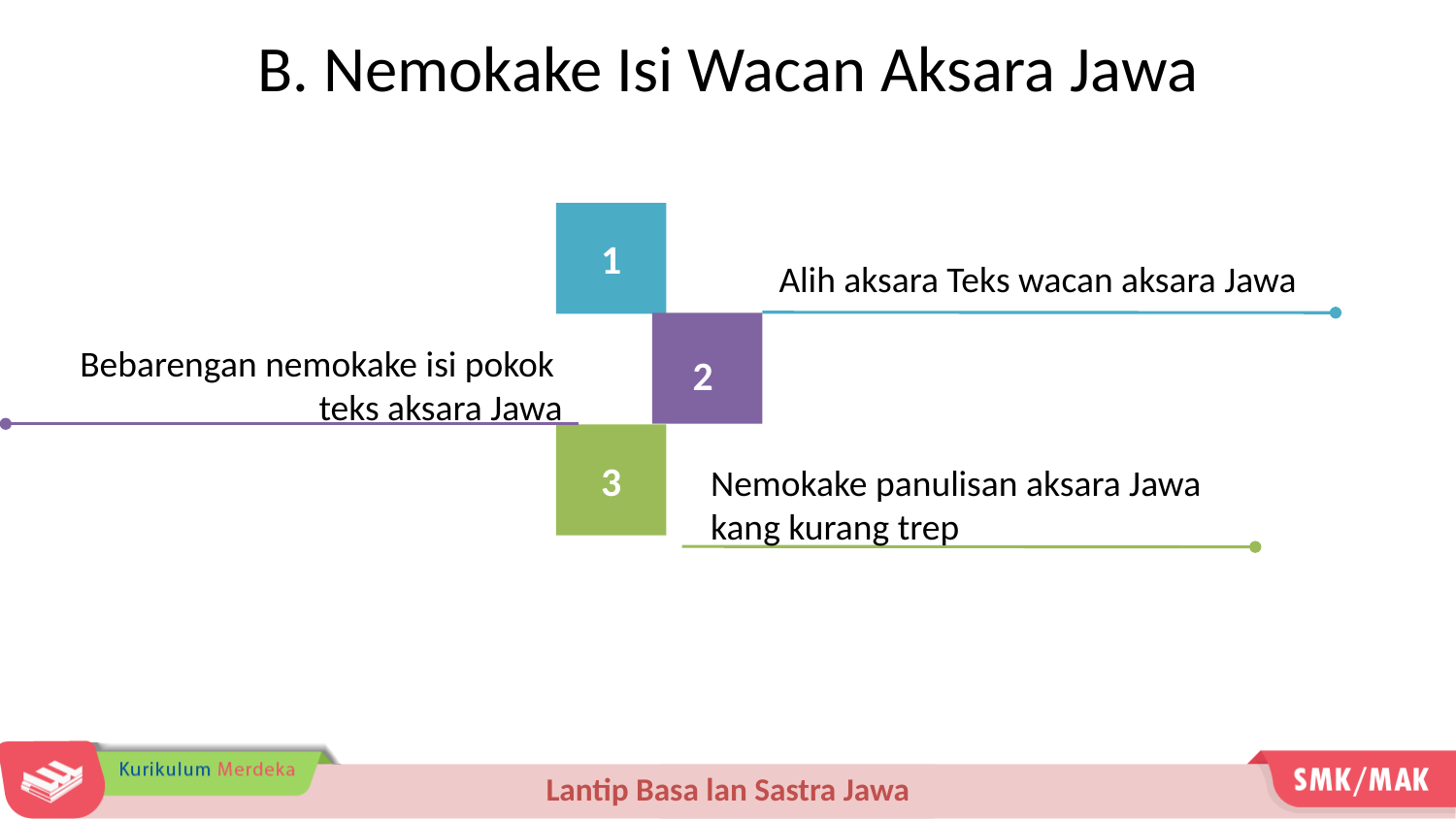

# B. Nemokake Isi Wacan Aksara Jawa

1
Alih aksara Teks wacan aksara Jawa
Bebarengan nemokake isi pokok
teks aksara Jawa
2
3
Nemokake panulisan aksara Jawa
kang kurang trep